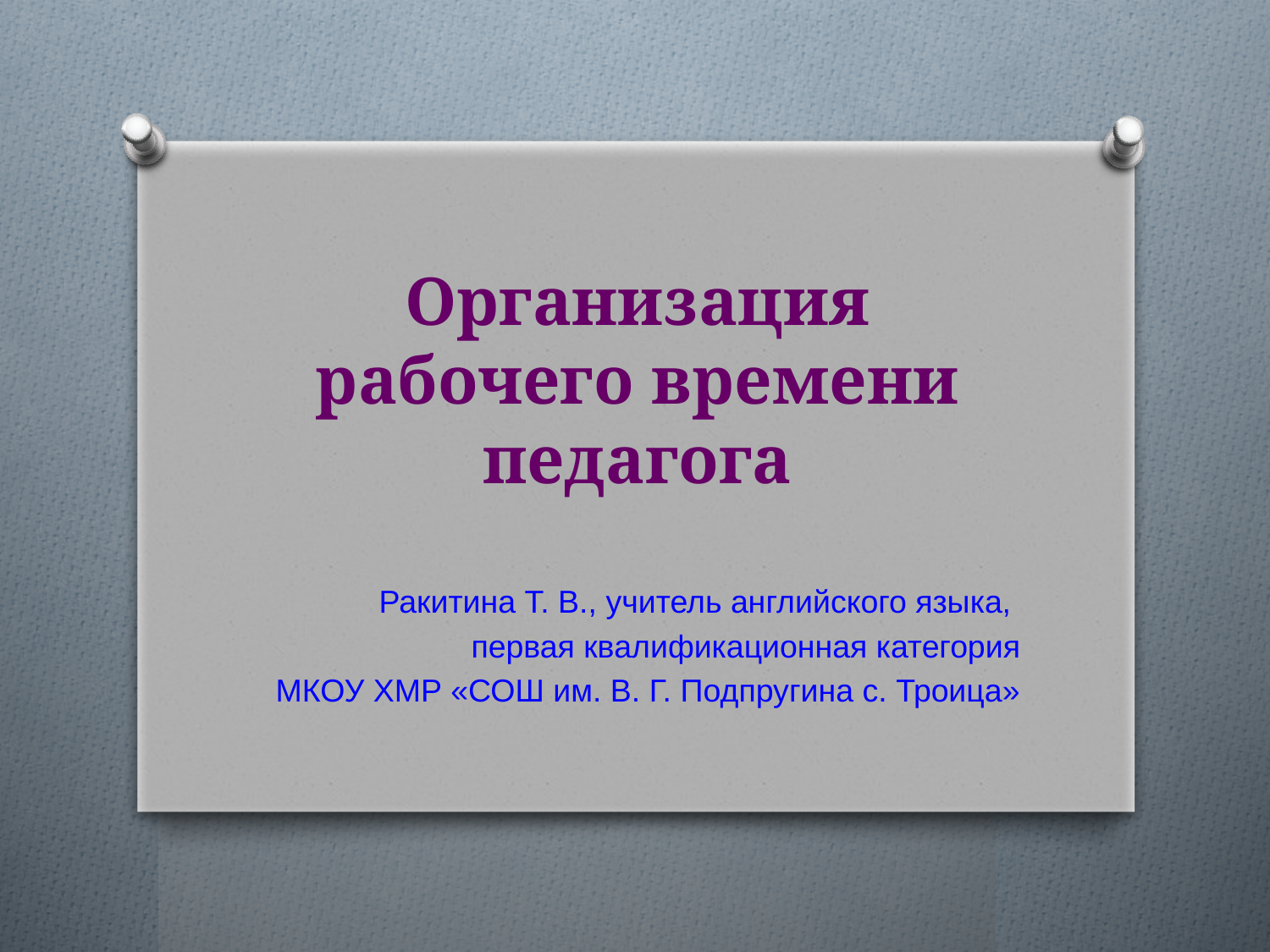

# Организация рабочего времени педагога
Ракитина Т. В., учитель английского языка,
первая квалификационная категория
МКОУ ХМР «СОШ им. В. Г. Подпругина с. Троица»